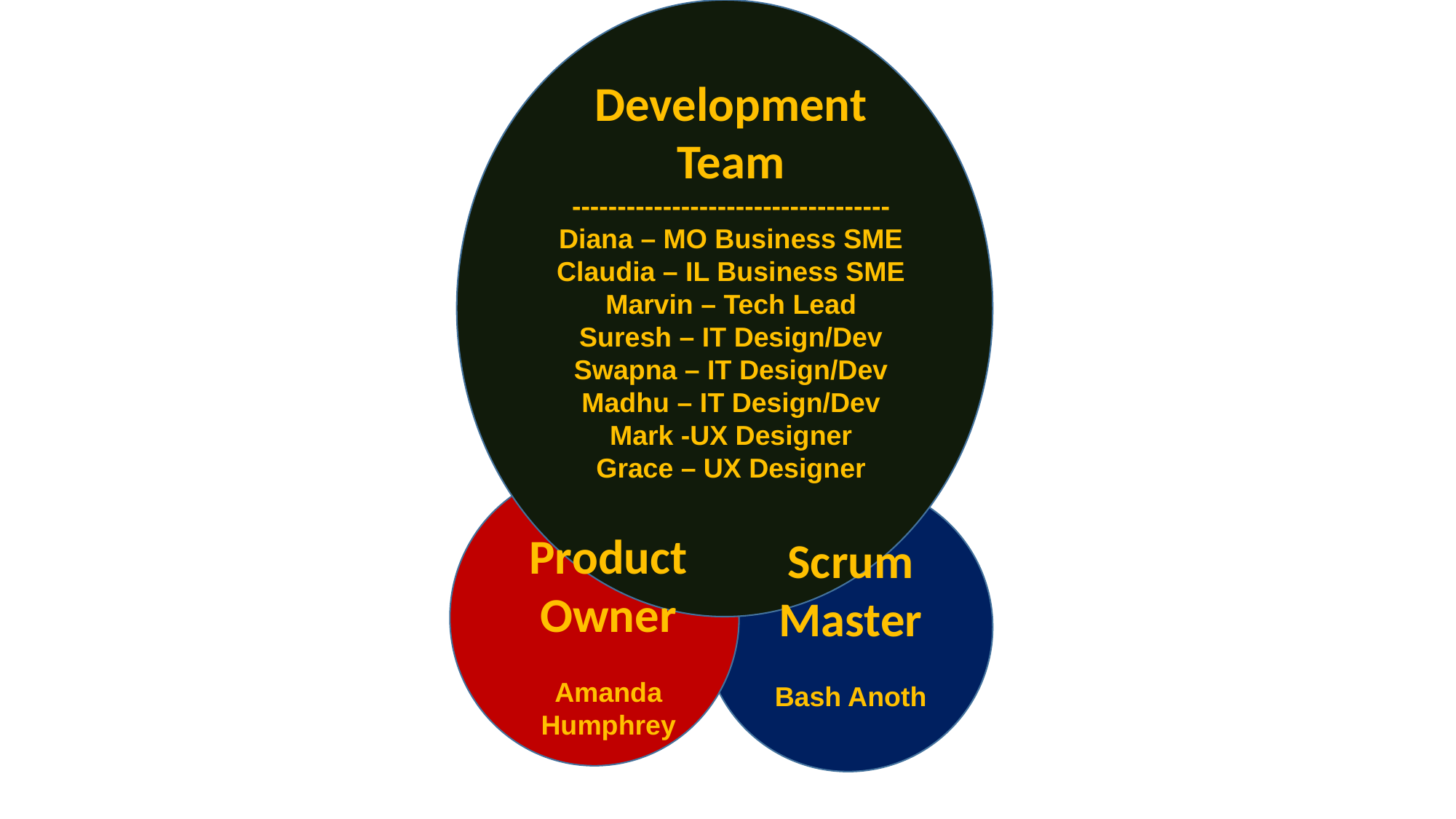

Development Team
-----------------------------------
Diana – MO Business SME
Claudia – IL Business SME
Marvin – Tech Lead
Suresh – IT Design/Dev
Swapna – IT Design/Dev
Madhu – IT Design/Dev
Mark -UX Designer
Grace – UX Designer

Product Owner

Amanda Humphrey
Scrum Master

Bash Anoth